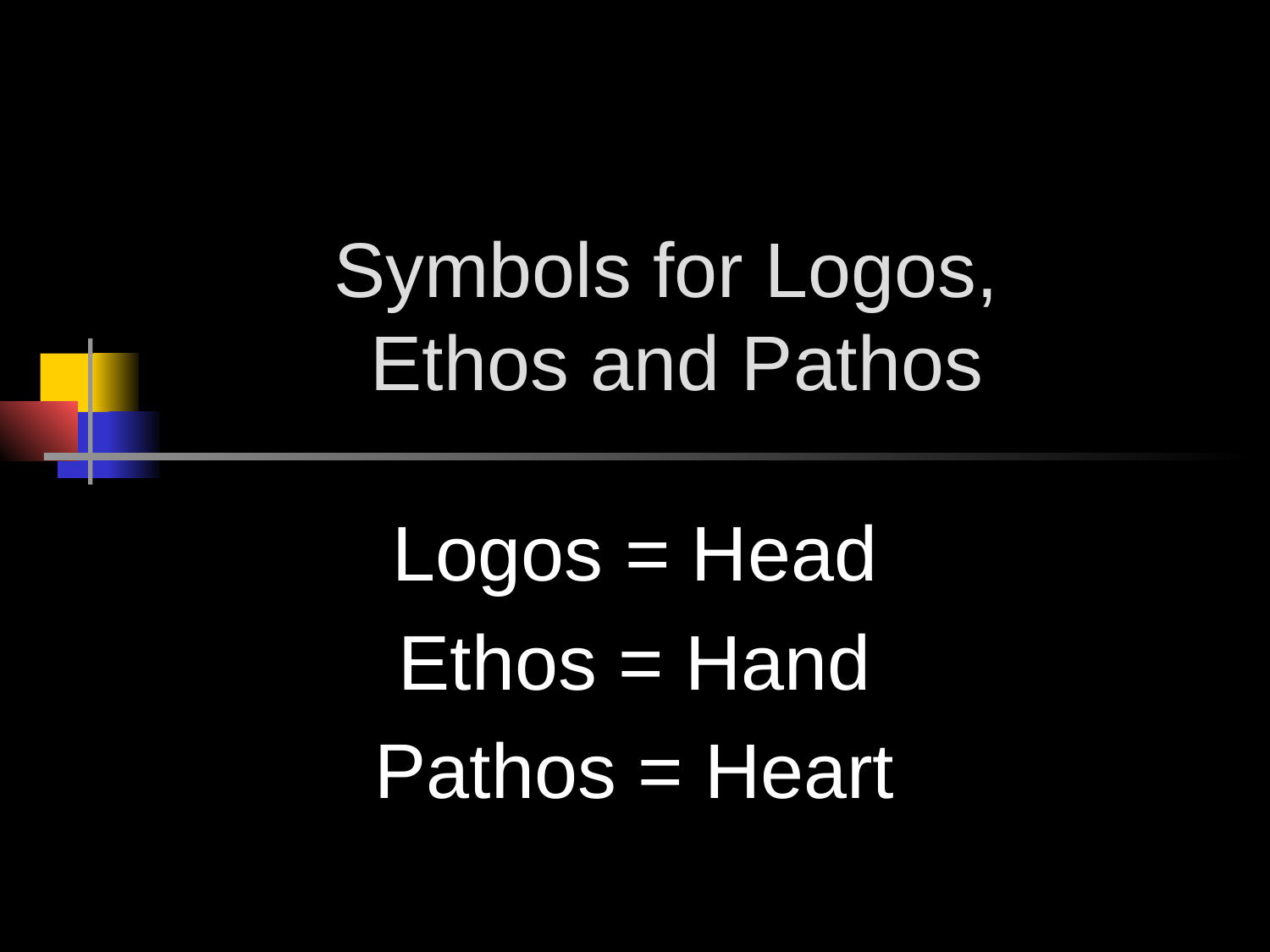

# Symbols for Logos, Ethos and Pathos
Logos = Head
Ethos = Hand
Pathos = Heart